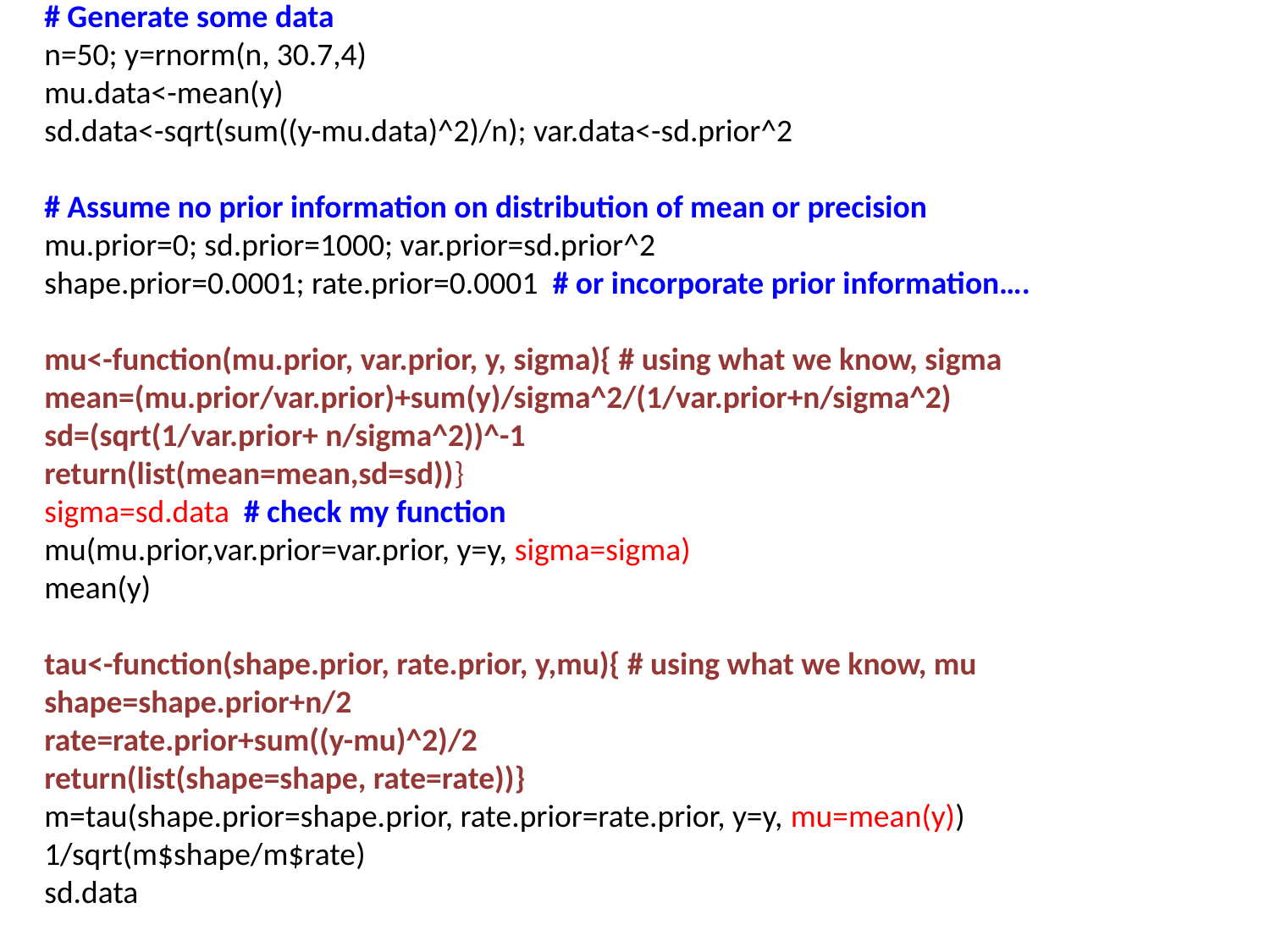

# Generate some data
n=50; y=rnorm(n, 30.7,4)
mu.data<-mean(y)
sd.data<-sqrt(sum((y-mu.data)^2)/n); var.data<-sd.prior^2

# Assume no prior information on distribution of mean or precision
mu.prior=0; sd.prior=1000; var.prior=sd.prior^2
shape.prior=0.0001; rate.prior=0.0001  # or incorporate prior information….

mu<-function(mu.prior, var.prior, y, sigma){ # using what we know, sigma
mean=(mu.prior/var.prior)+sum(y)/sigma^2/(1/var.prior+n/sigma^2)
sd=(sqrt(1/var.prior+ n/sigma^2))^-1
return(list(mean=mean,sd=sd))}
sigma=sd.data  # check my function
mu(mu.prior,var.prior=var.prior, y=y, sigma=sigma)
mean(y)

tau<-function(shape.prior, rate.prior, y,mu){ # using what we know, mu
shape=shape.prior+n/2
rate=rate.prior+sum((y-mu)^2)/2
return(list(shape=shape, rate=rate))}
m=tau(shape.prior=shape.prior, rate.prior=rate.prior, y=y, mu=mean(y))
1/sqrt(m$shape/m$rate)
sd.data